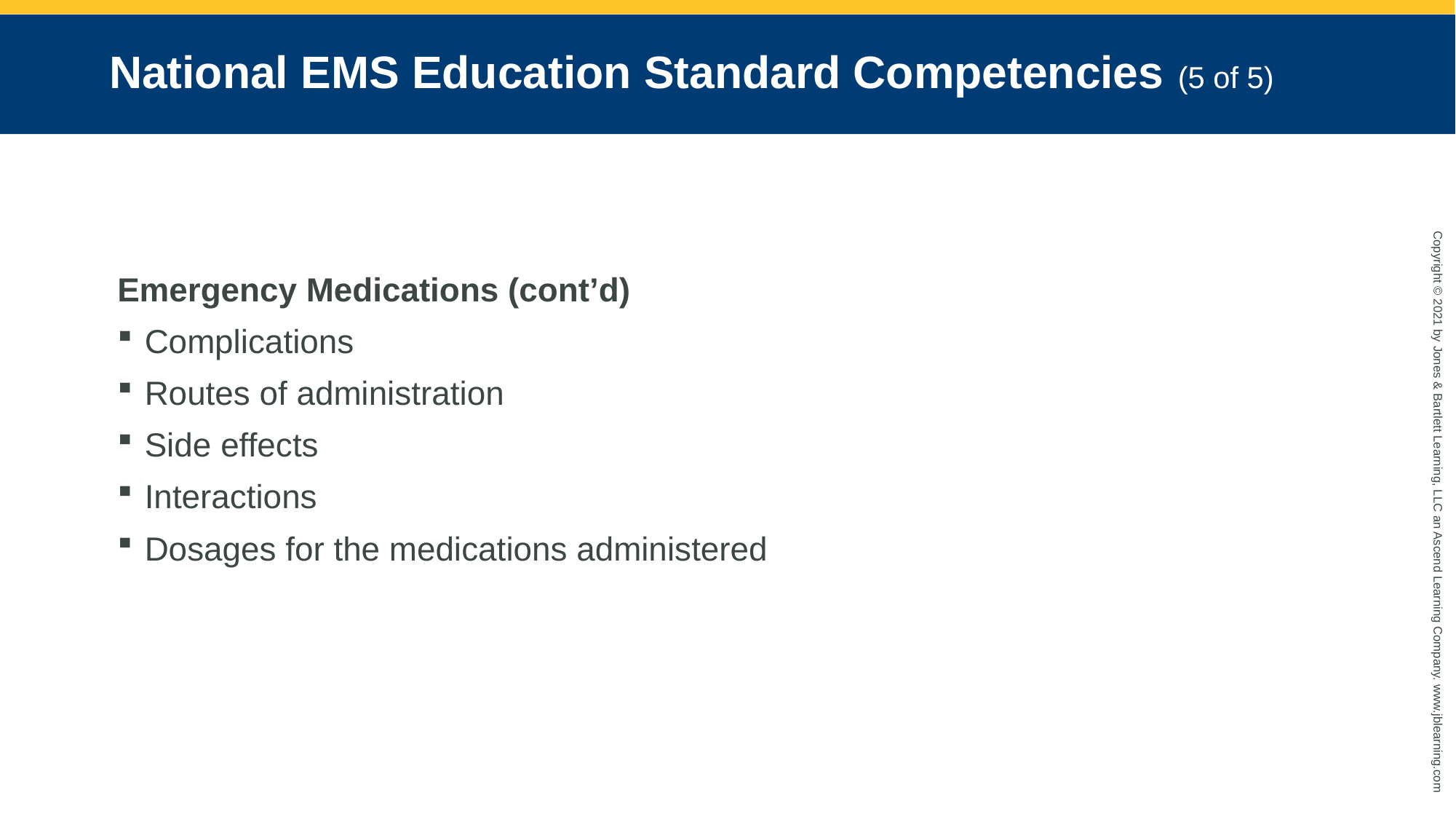

# National EMS Education Standard Competencies (5 of 5)
Emergency Medications (cont’d)
Complications
Routes of administration
Side effects
Interactions
Dosages for the medications administered